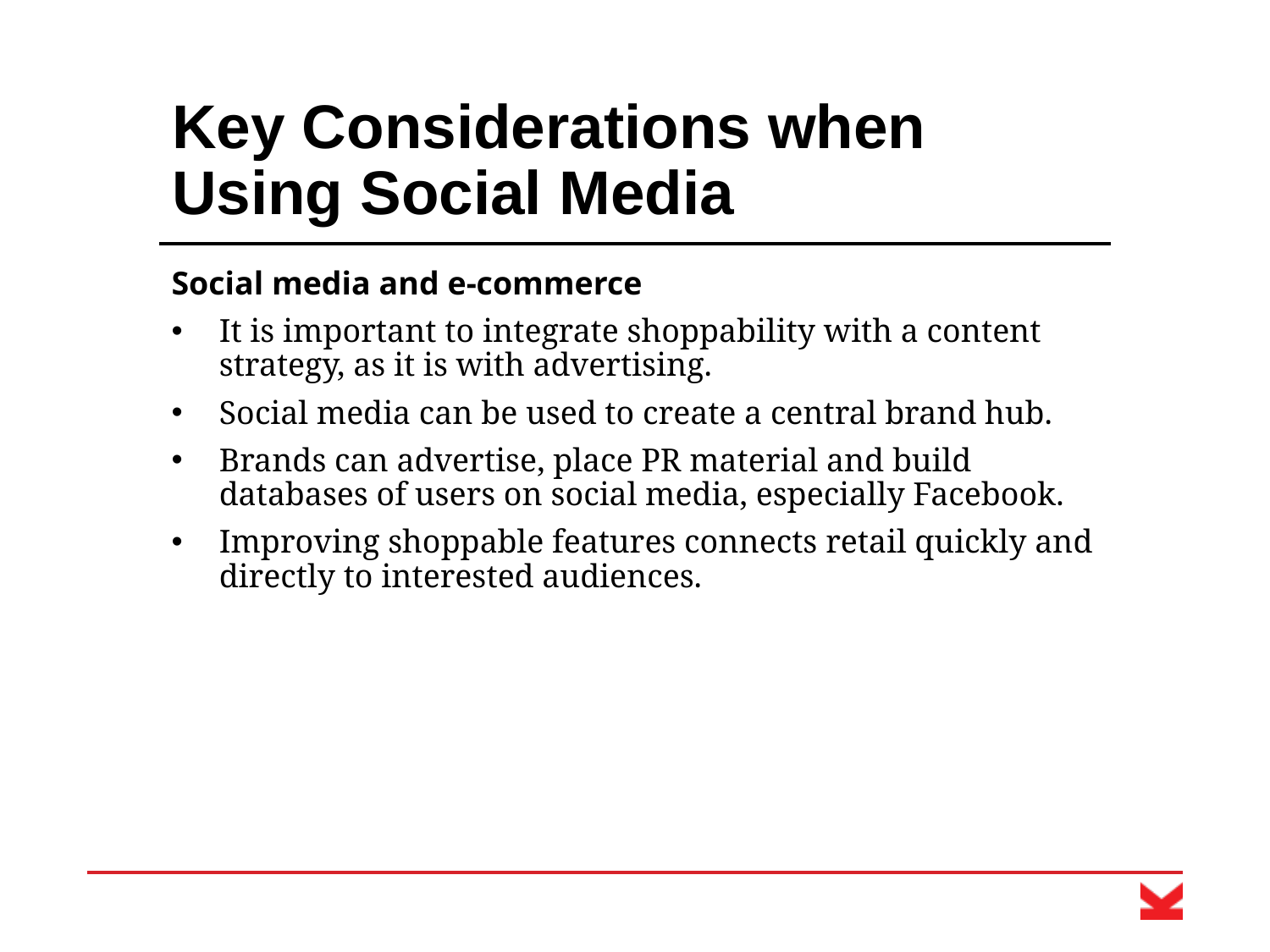

# Key Considerations when Using Social Media
Social media and e-commerce
It is important to integrate shoppability with a content strategy, as it is with advertising.
Social media can be used to create a central brand hub.
Brands can advertise, place PR material and build databases of users on social media, especially Facebook.
Improving shoppable features connects retail quickly and directly to interested audiences.